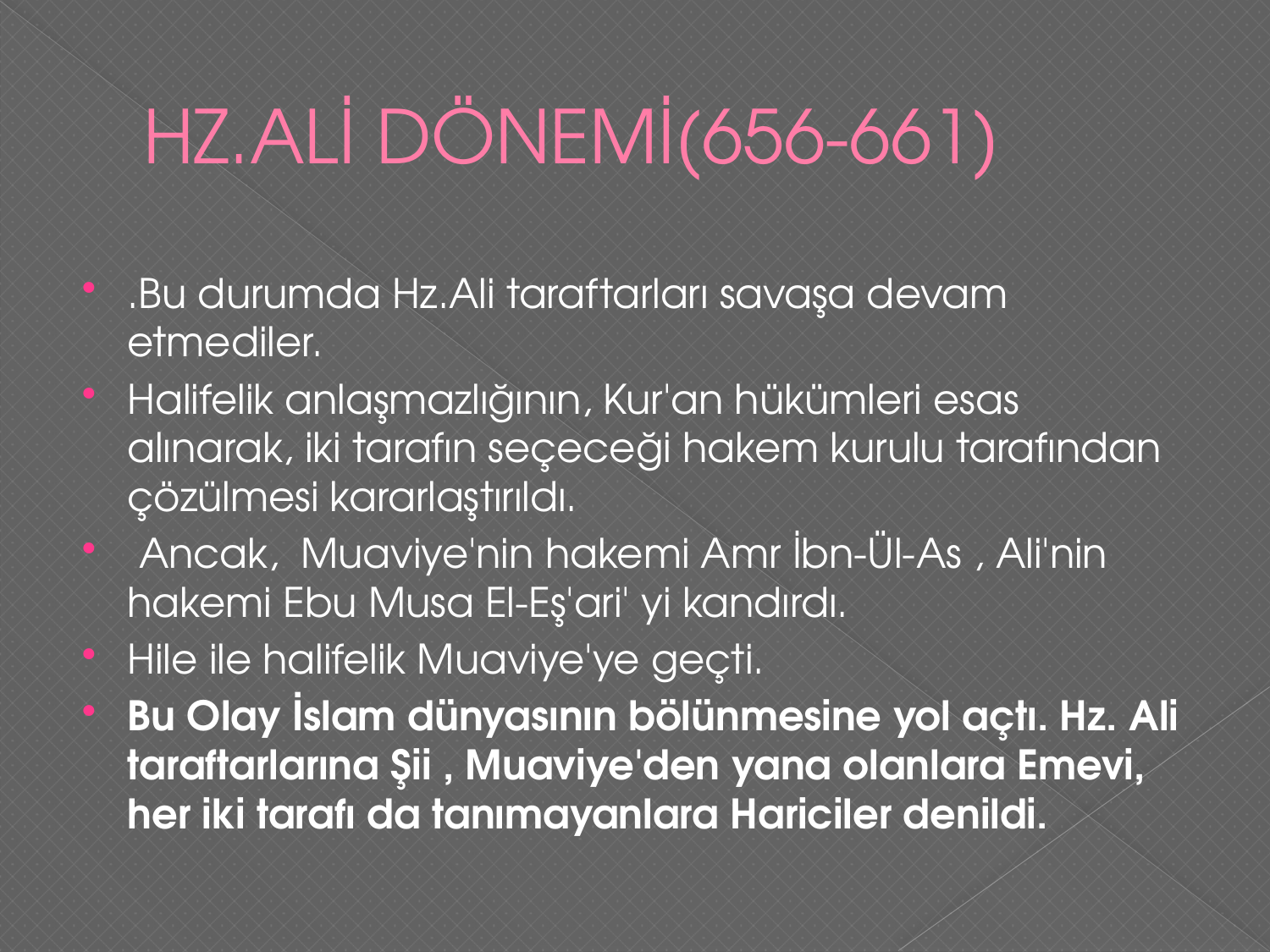

# HZ.ALİ DÖNEMİ(656-661)
.Bu durumda Hz.Ali taraftarları savaşa devam etmediler.
Halifelik anlaşmazlığının, Kur'an hükümleri esas alınarak, iki tarafın seçeceği hakem kurulu tarafından çözülmesi kararlaştırıldı.
 Ancak,  Muaviye'nin hakemi Amr İbn-Ül-As , Ali'nin hakemi Ebu Musa El-Eş'ari' yi kandırdı.
Hile ile halifelik Muaviye'ye geçti.
Bu Olay İslam dünyasının bölünmesine yol açtı. Hz. Ali taraftarlarına Şii , Muaviye'den yana olanlara Emevi, her iki tarafı da tanımayanlara Hariciler denildi.